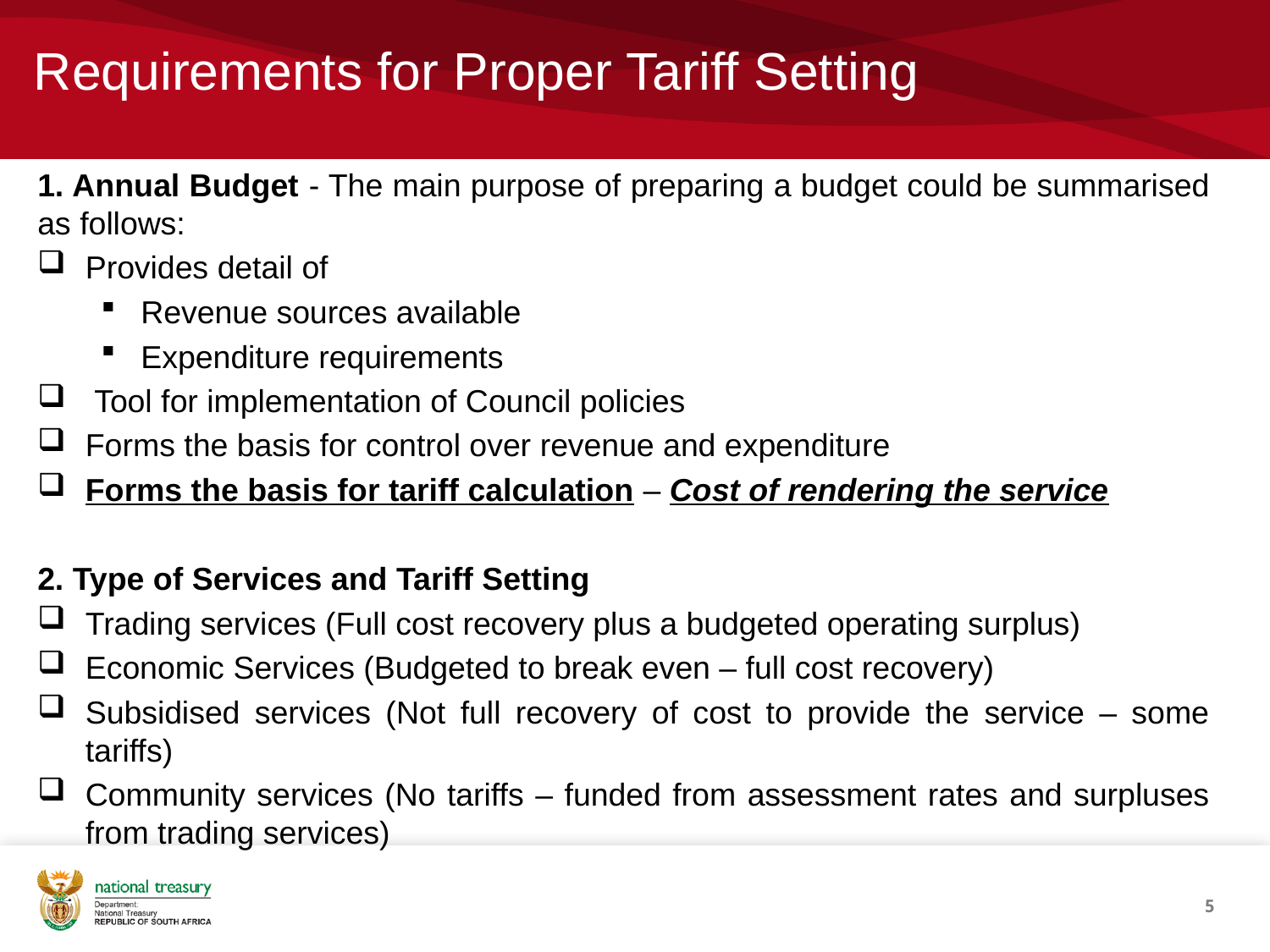

# Requirements for Proper Tariff Setting
1. Annual Budget - The main purpose of preparing a budget could be summarised as follows:
Provides detail of
Revenue sources available
Expenditure requirements
 Tool for implementation of Council policies
Forms the basis for control over revenue and expenditure
Forms the basis for tariff calculation – Cost of rendering the service

2. Type of Services and Tariff Setting
Trading services (Full cost recovery plus a budgeted operating surplus)
Economic Services (Budgeted to break even – full cost recovery)
Subsidised services (Not full recovery of cost to provide the service – some tariffs)
Community services (No tariffs – funded from assessment rates and surpluses from trading services)
5